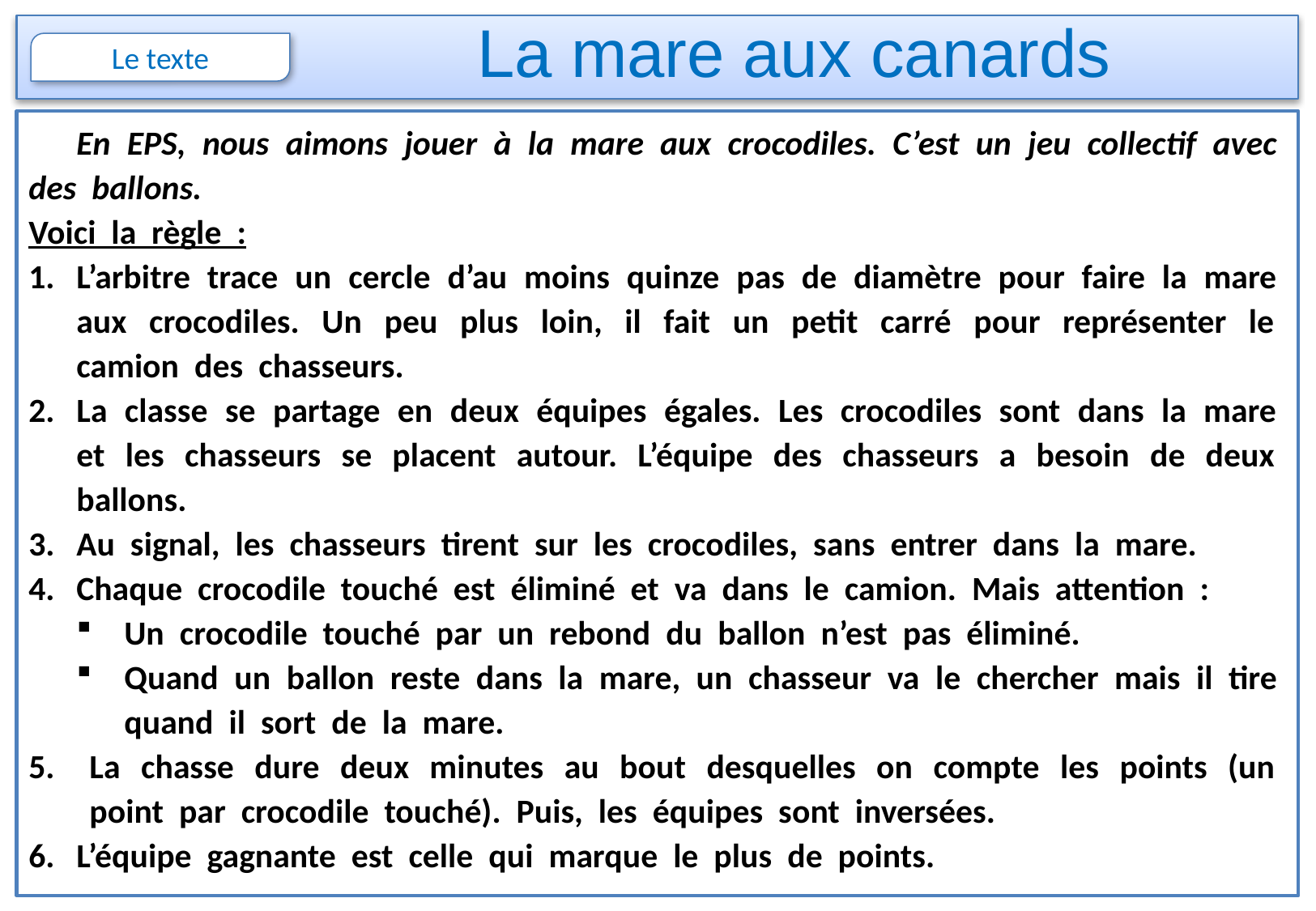

# La mare aux canards
En  EPS,  nous  aimons  jouer  à  la  mare  aux  crocodiles.  C’est  un  jeu  collectif  avec  des  ballons.
Voici  la  règle  :
L’arbitre  trace  un  cercle  d’au  moins  quinze  pas  de  diamètre  pour  faire  la  mare  aux  crocodiles.  Un  peu  plus  loin,  il  fait  un  petit  carré  pour  représenter  le  camion  des  chasseurs.
La  classe  se  partage  en  deux  équipes  égales.  Les  crocodiles  sont  dans  la  mare  et  les  chasseurs  se  placent  autour.  L’équipe  des  chasseurs  a  besoin  de  deux  ballons.
Au  signal,  les  chasseurs  tirent  sur  les  crocodiles,  sans  entrer  dans  la  mare.
Chaque  crocodile  touché  est  éliminé  et  va  dans  le  camion.  Mais  attention  :
Un  crocodile  touché  par  un  rebond  du  ballon  n’est  pas  éliminé.
Quand  un  ballon  reste  dans  la  mare,  un  chasseur  va  le  chercher  mais  il  tire  quand  il  sort  de  la  mare.
La  chasse  dure  deux  minutes  au  bout  desquelles  on  compte  les  points  (un  point  par  crocodile  touché).  Puis,  les  équipes  sont  inversées.
L’équipe  gagnante  est  celle  qui  marque  le  plus  de  points.